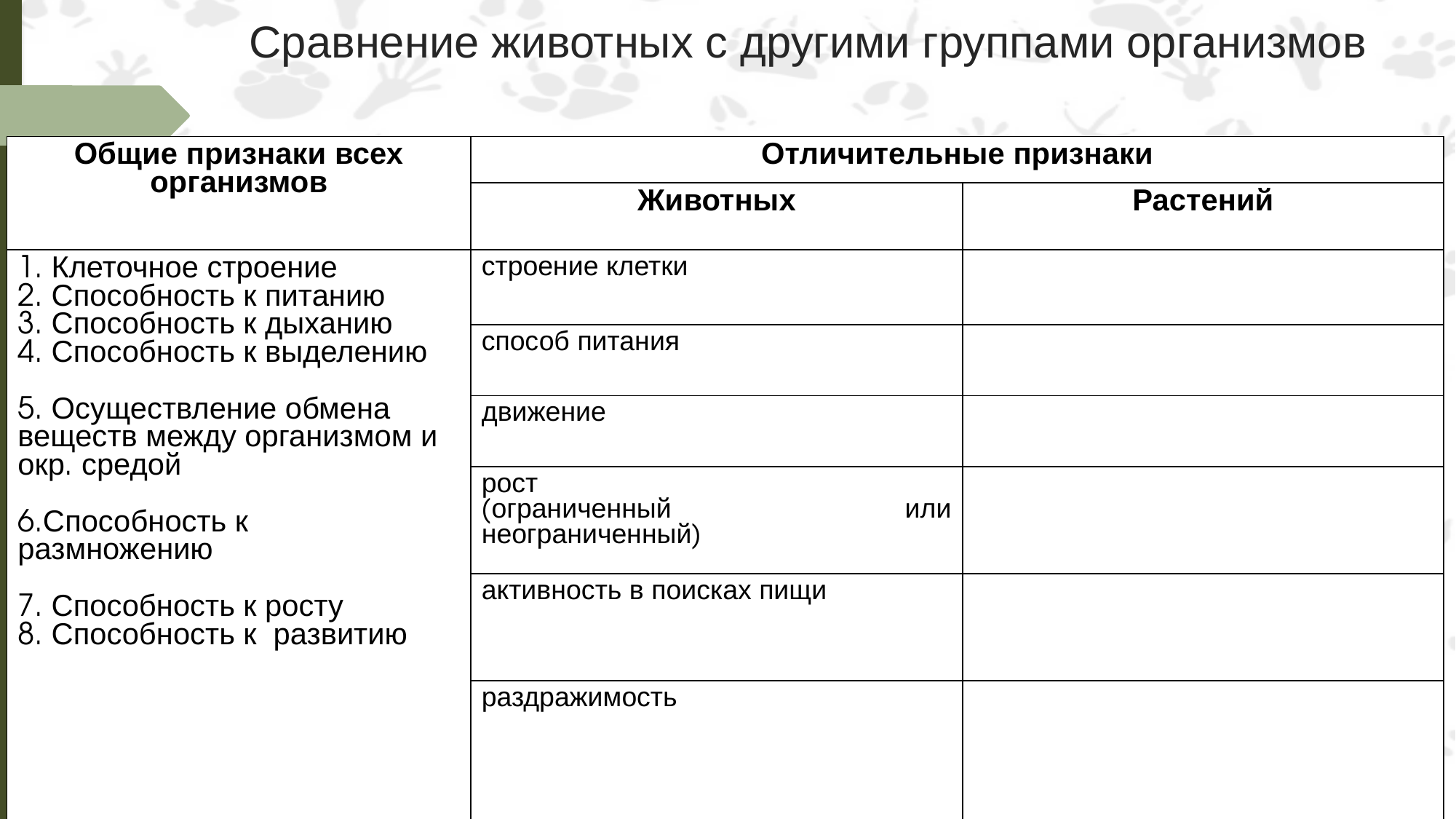

# Сравнение животных с другими группами организмов
| Общие признаки всех организмов | Отличительные признаки |  |
| --- | --- | --- |
|  | Животных | Растений |
| 1. Клеточное строение 2. Способность к питанию 3. Способность к дыханию 4. Способность к выделению 5. Осуществление обмена веществ между организмом и окр. средой 6.Способность к размножению 7. Способность к росту 8. Способность к развитию | строение клетки |  |
|  | способ питания |  |
|  | движение |  |
|  | рост (ограниченный или неограниченный) |  |
|  | активность в поисках пищи |  |
|  | раздражимость |  |